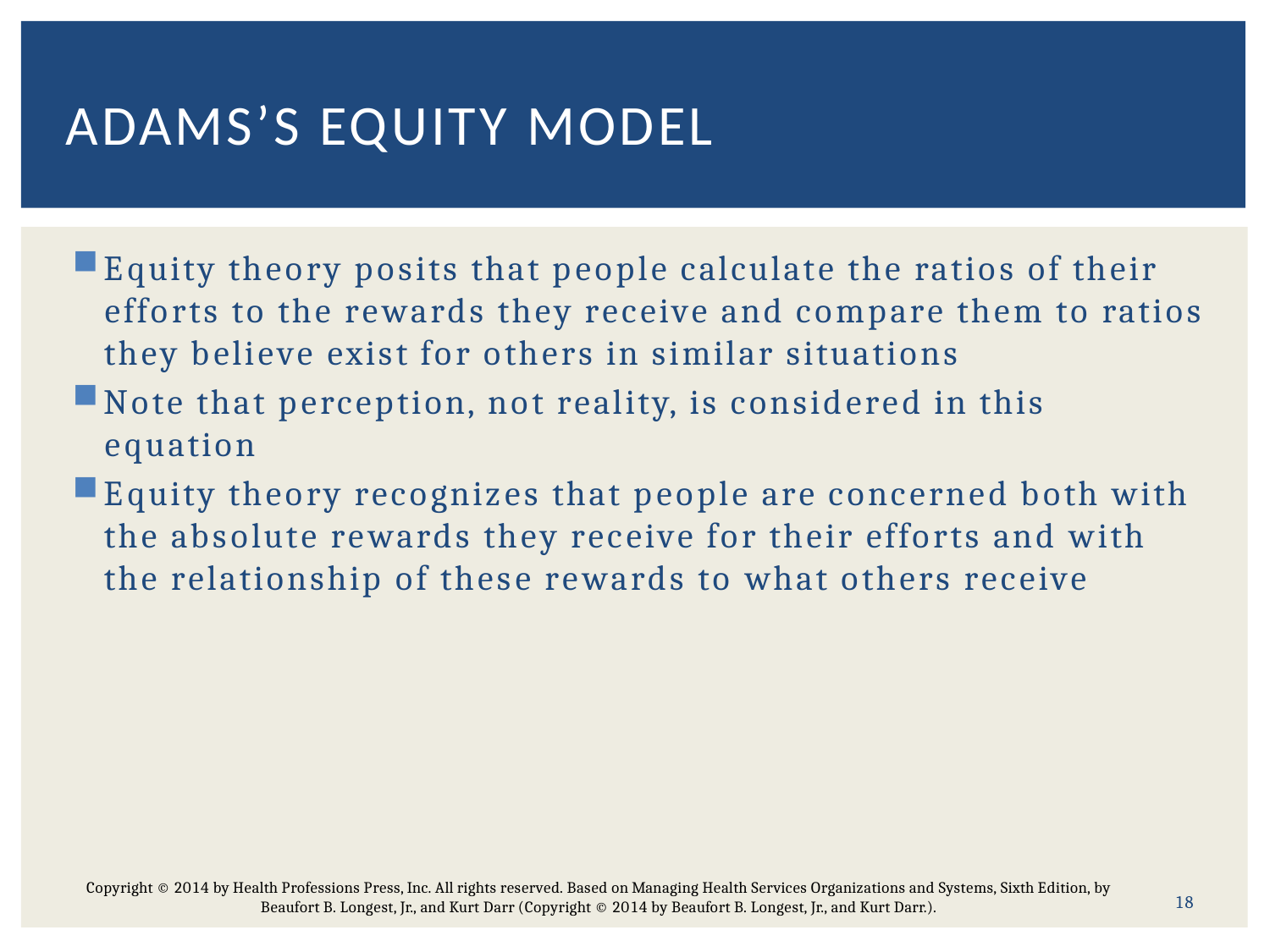

# Adams’s equity Model
Equity theory posits that people calculate the ratios of their efforts to the rewards they receive and compare them to ratios they believe exist for others in similar situations
Note that perception, not reality, is considered in this equation
Equity theory recognizes that people are concerned both with the absolute rewards they receive for their efforts and with the relationship of these rewards to what others receive
18